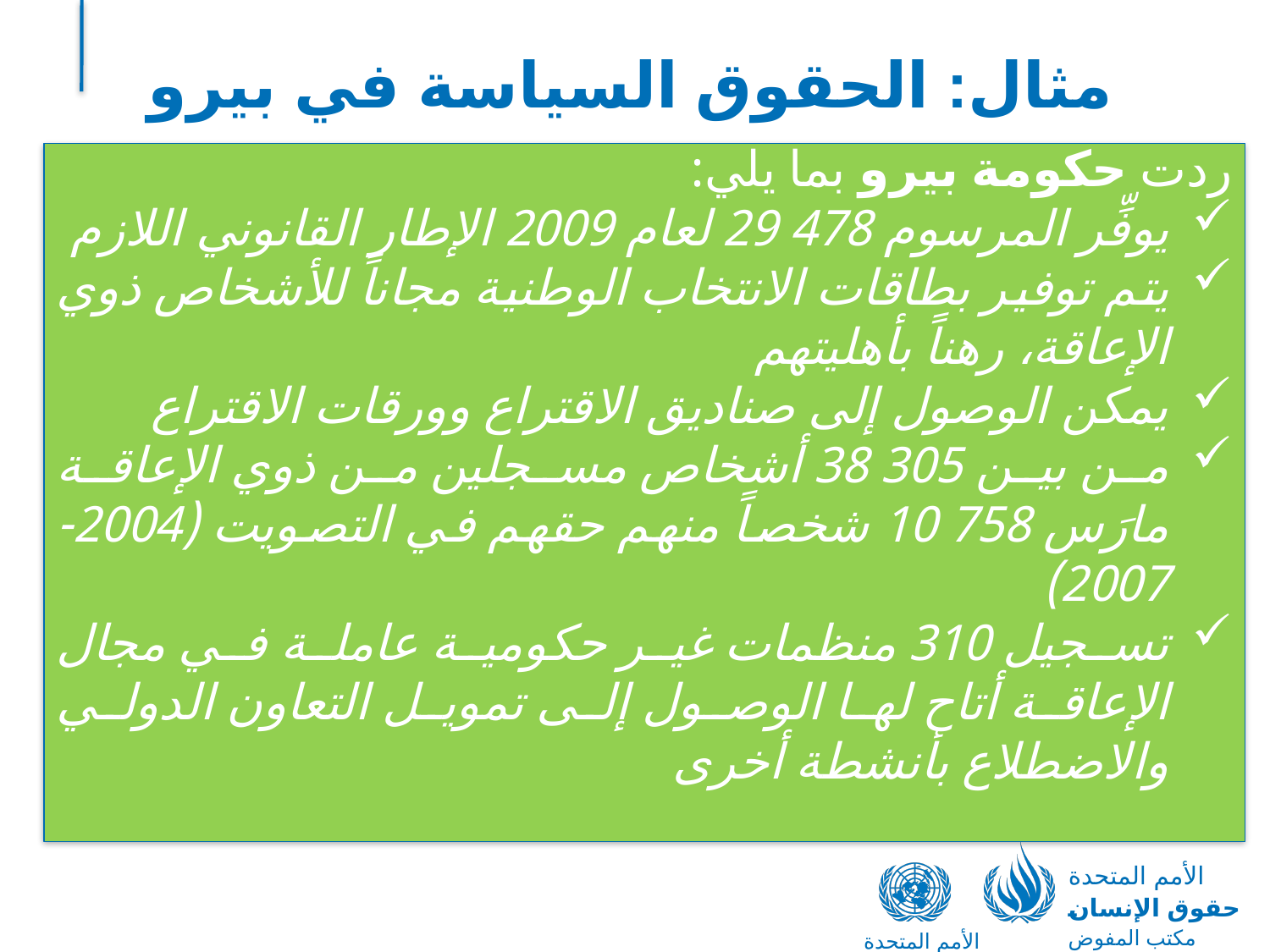

# مثال: الحقوق السياسة في بيرو
ردت حكومة بيرو بما يلي:
يوفِّر المرسوم 478 29 لعام 2009 الإطار القانوني اللازم
يتم توفير بطاقات الانتخاب الوطنية مجاناً للأشخاص ذوي الإعاقة، رهناً بأهليتهم
يمكن الوصول إلى صناديق الاقتراع وورقات الاقتراع
من بين 305 38 أشخاص مسجلين من ذوي الإعاقة مارَس 758 10 شخصاً منهم حقهم في التصويت (2004-2007)
تسجيل 310 منظمات غير حكومية عاملة في مجال الإعاقة أتاح لها الوصول إلى تمويل التعاون الدولي والاضطلاع بأنشطة أخرى

الأمم المتحدة
حقوق الإنسان
مكتب المفوض السامي
الأمم المتحدة